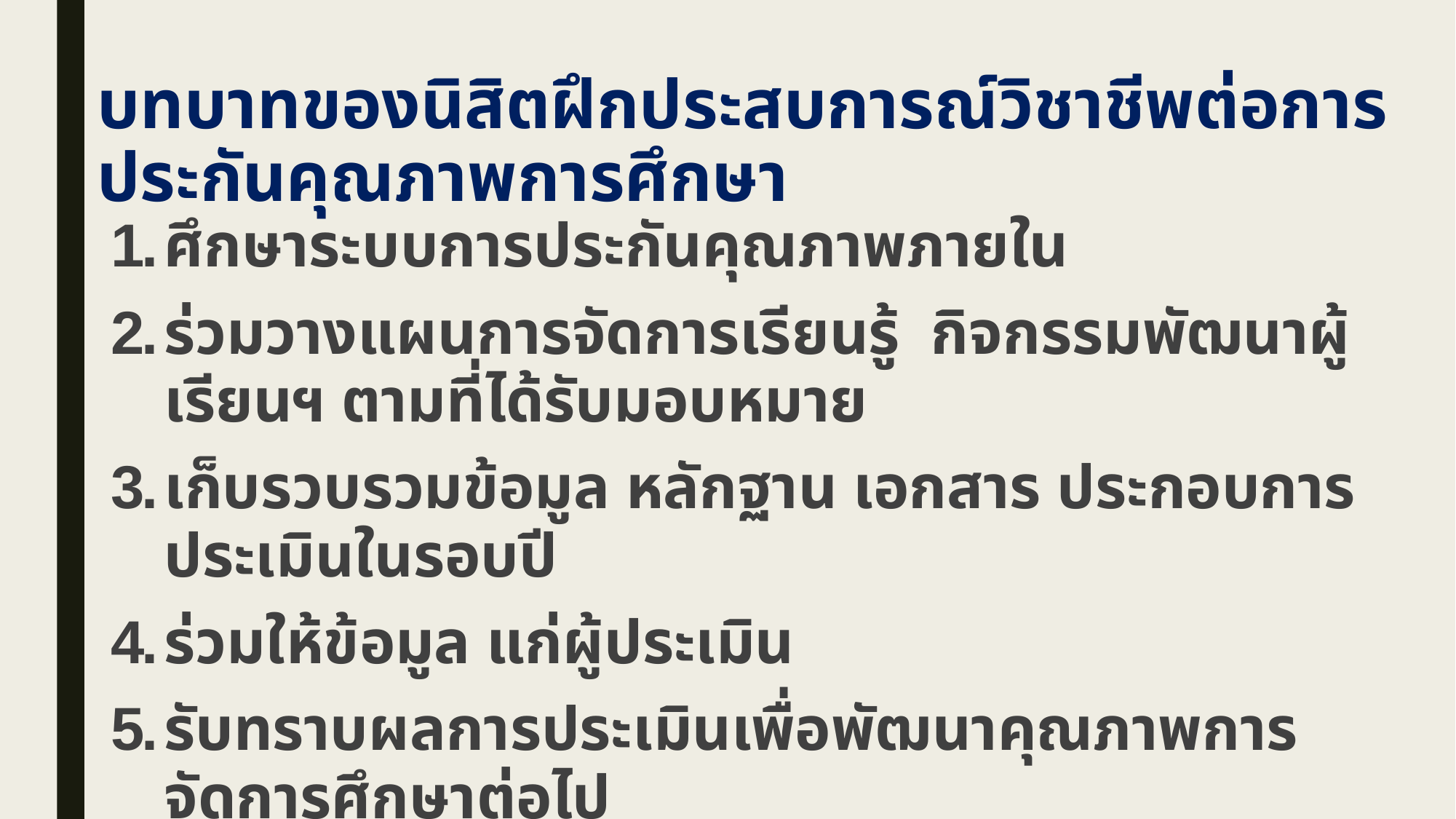

# บทบาทของนิสิตฝึกประสบการณ์วิชาชีพต่อการประกันคุณภาพการศึกษา
ศึกษาระบบการประกันคุณภาพภายใน
ร่วมวางแผนการจัดการเรียนรู้  กิจกรรมพัฒนาผู้เรียนฯ ตามที่ได้รับมอบหมาย
เก็บรวบรวมข้อมูล หลักฐาน เอกสาร ประกอบการประเมินในรอบปี
ร่วมให้ข้อมูล แก่ผู้ประเมิน
รับทราบผลการประเมินเพื่อพัฒนาคุณภาพการจัดการศึกษาต่อไป